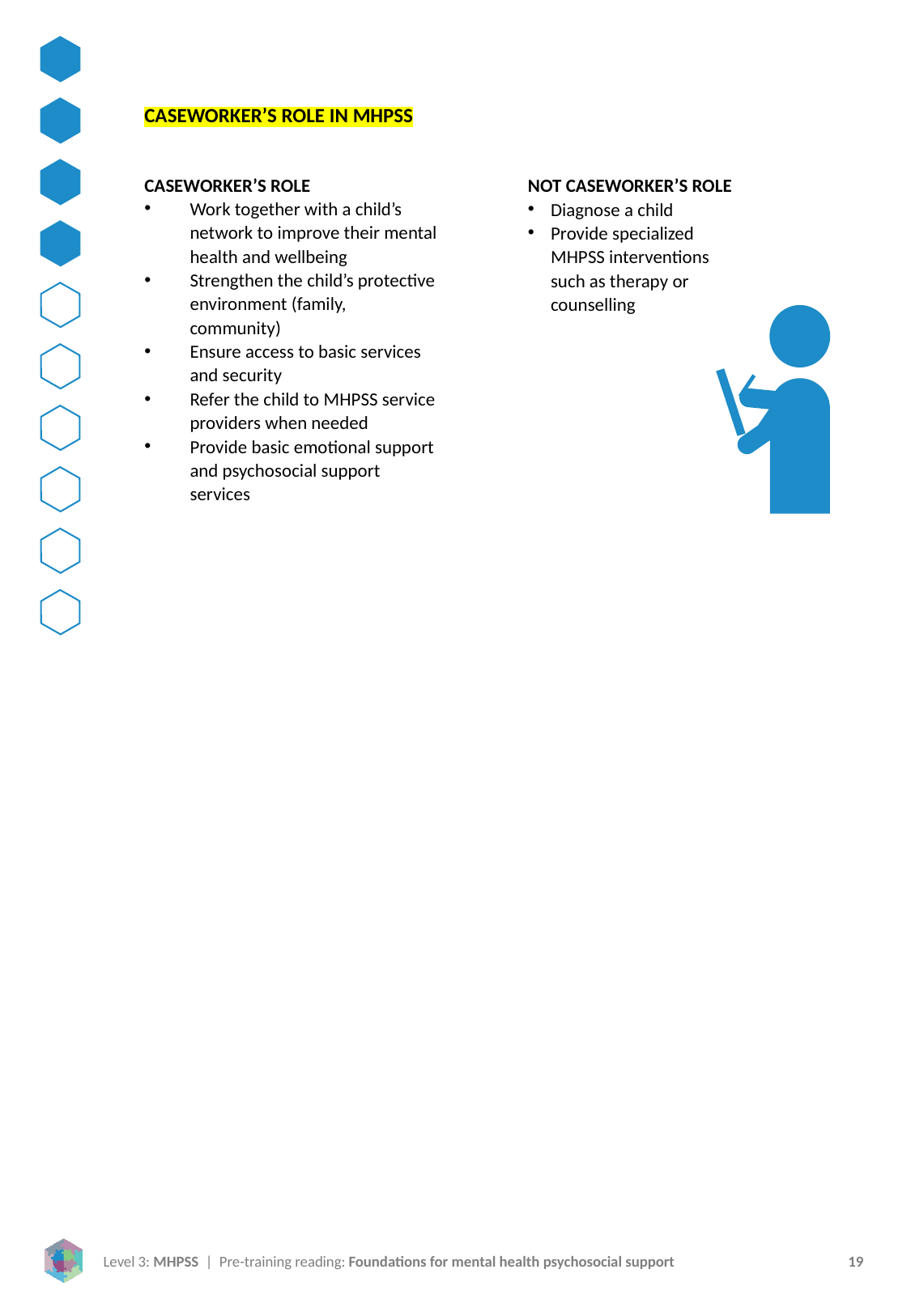

CASEWORKER’S ROLE IN MHPSS

CASEWORKER’S ROLE
Work together with a child’s network to improve their mental health and wellbeing
Strengthen the child’s protective environment (family, community)
Ensure access to basic services and security
Refer the child to MHPSS service providers when needed
Provide basic emotional support and psychosocial support services
NOT CASEWORKER’S ROLE
Diagnose a child
Provide specialized MHPSS interventions such as therapy or counselling